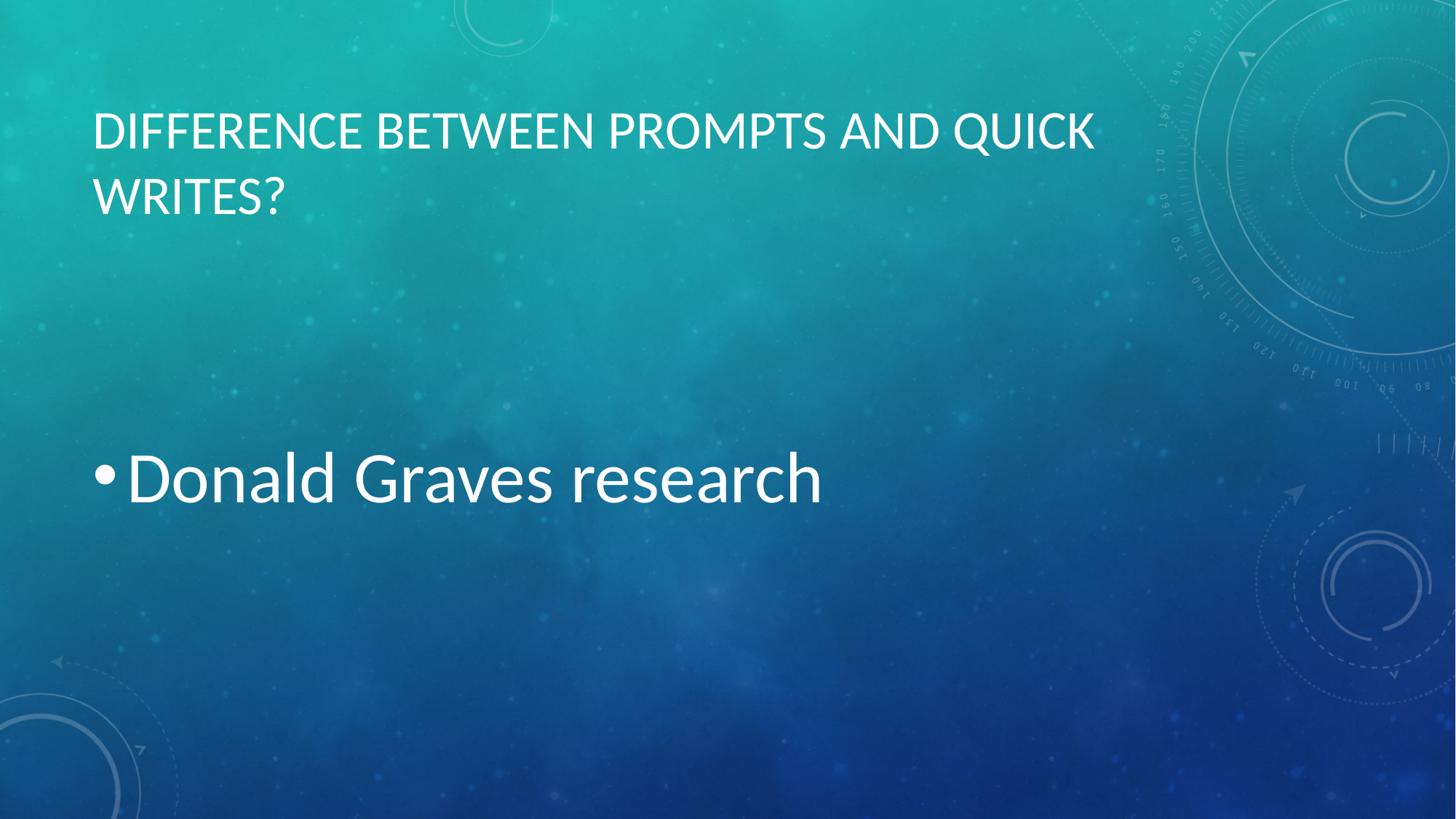

# Difference between Prompts and Quick Writes?
Donald Graves research